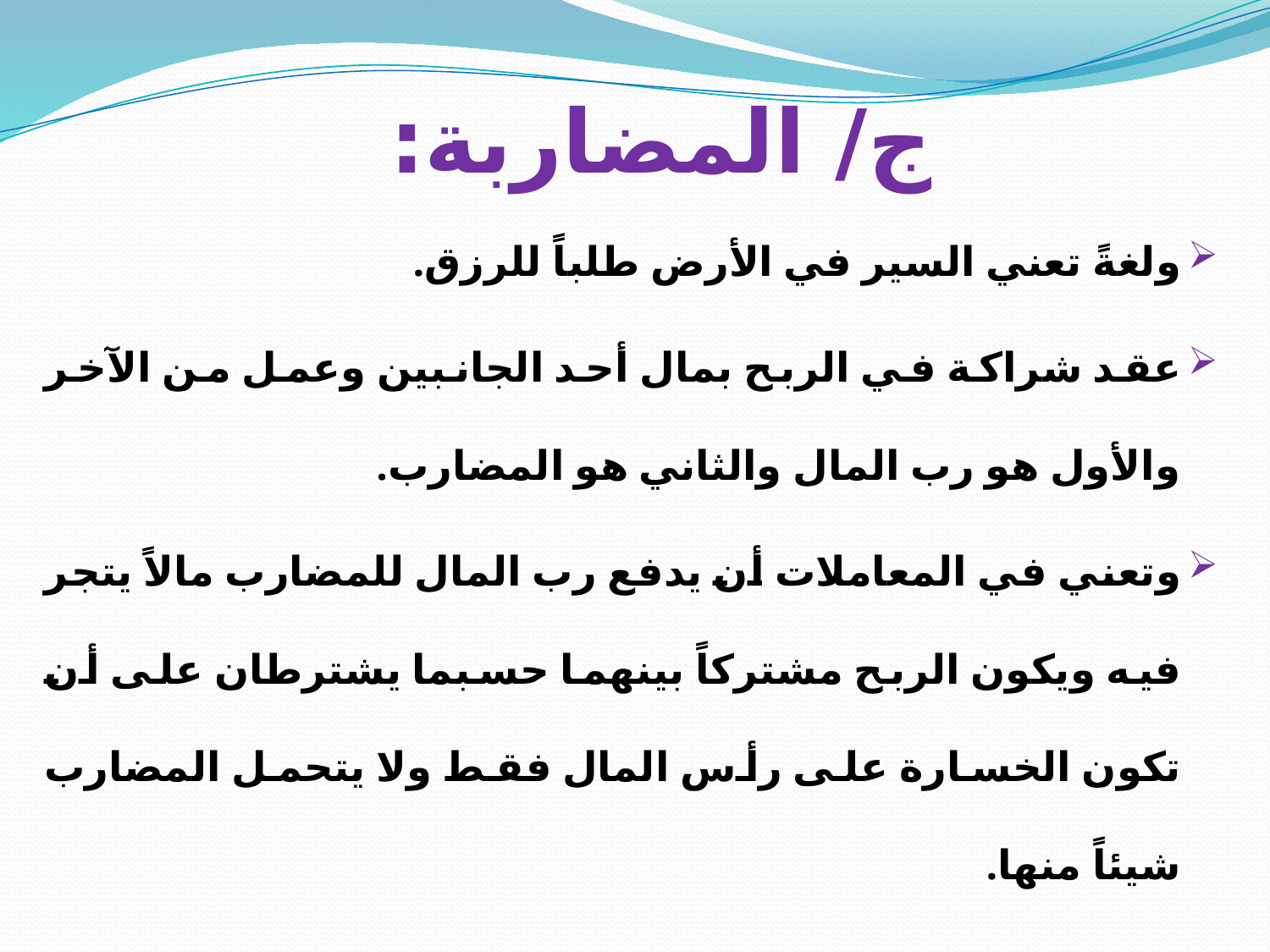

# ج/ المضاربة:
ولغةً تعني السير في الأرض طلباً للرزق.
عقد شراكة في الربح بمال أحد الجانبين وعمل من الآخر والأول هو رب المال والثاني هو المضارب.
وتعني في المعاملات أن يدفع رب المال للمضارب مالاً يتجر فيه ويكون الربح مشتركاً بينهما حسبما يشترطان على أن تكون الخسارة على رأس المال فقط ولا يتحمل المضارب شيئاً منها.